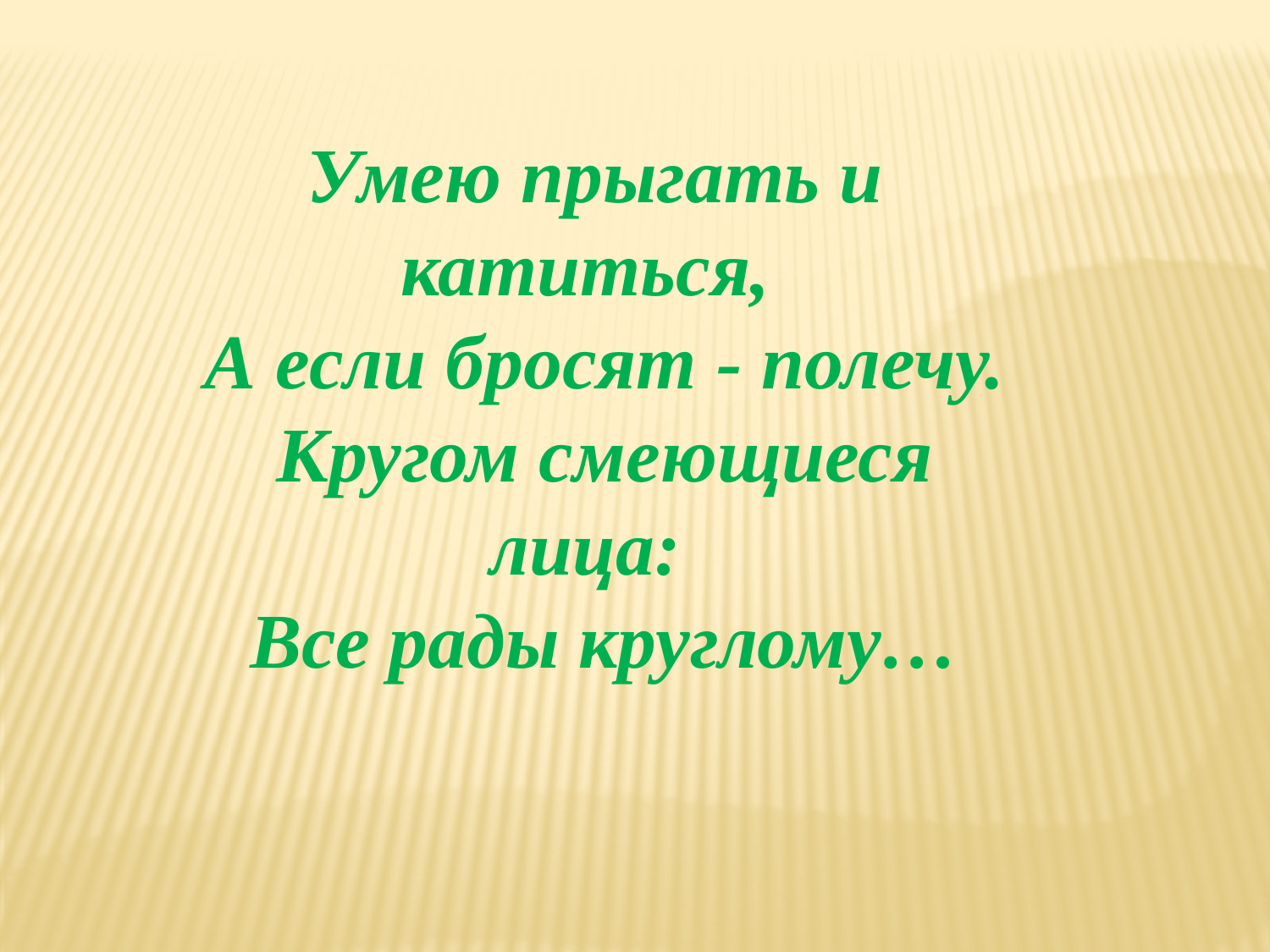

Умею прыгать и катиться,
 А если бросят - полечу.
 Кругом смеющиеся лица:
 Все рады круглому…